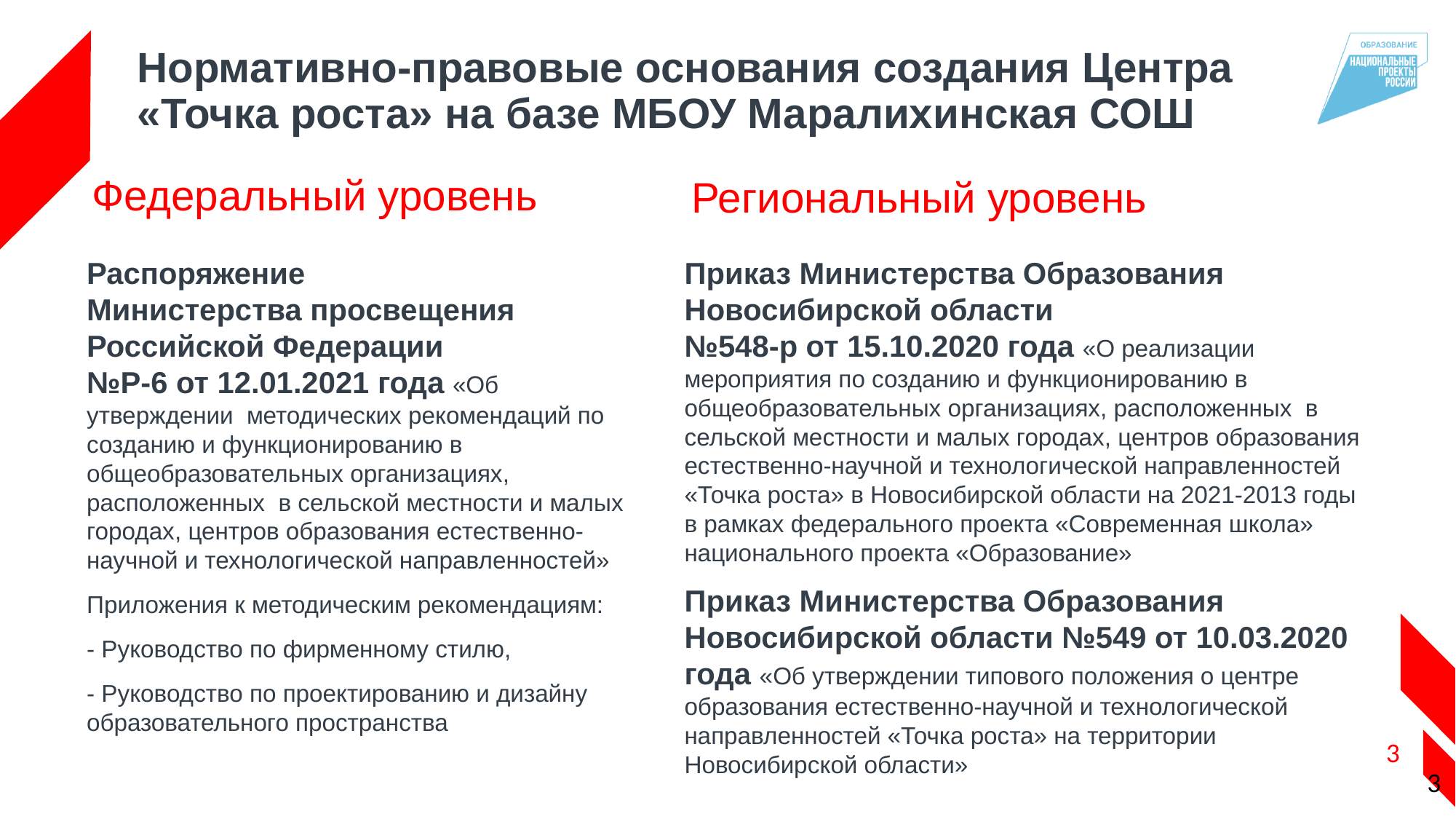

# Нормативно-правовые основания создания Центра «Точка роста» на базе МБОУ Маралихинская СОШ
Федеральный уровень
Региональный уровень
Распоряжение
Министерства просвещения
Российской Федерации
№P-6 от 12.01.2021 года «Об утверждении  методических рекомендаций по созданию и функционированию в общеобразовательных организациях, расположенных  в сельской местности и малых городах, центров образования естественно-научной и технологической направленностей»
Приложения к методическим рекомендациям:
- Руководство по фирменному стилю,
- Руководство по проектированию и дизайну образовательного пространства

Приказ Министерства Образования Новосибирской области
№548-р от 15.10.2020 года «О реализации мероприятия по созданию и функционированию в общеобразовательных организациях, расположенных  в сельской местности и малых городах, центров образования естественно-научной и технологической направленностей «Точка роста» в Новосибирской области на 2021-2013 годы в рамках федерального проекта «Современная школа» национального проекта «Образование»
Приказ Министерства Образования Новосибирской области №549 от 10.03.2020 года «Об утверждении типового положения о центре образования естественно-научной и технологической направленностей «Точка роста» на территории Новосибирской области»
3